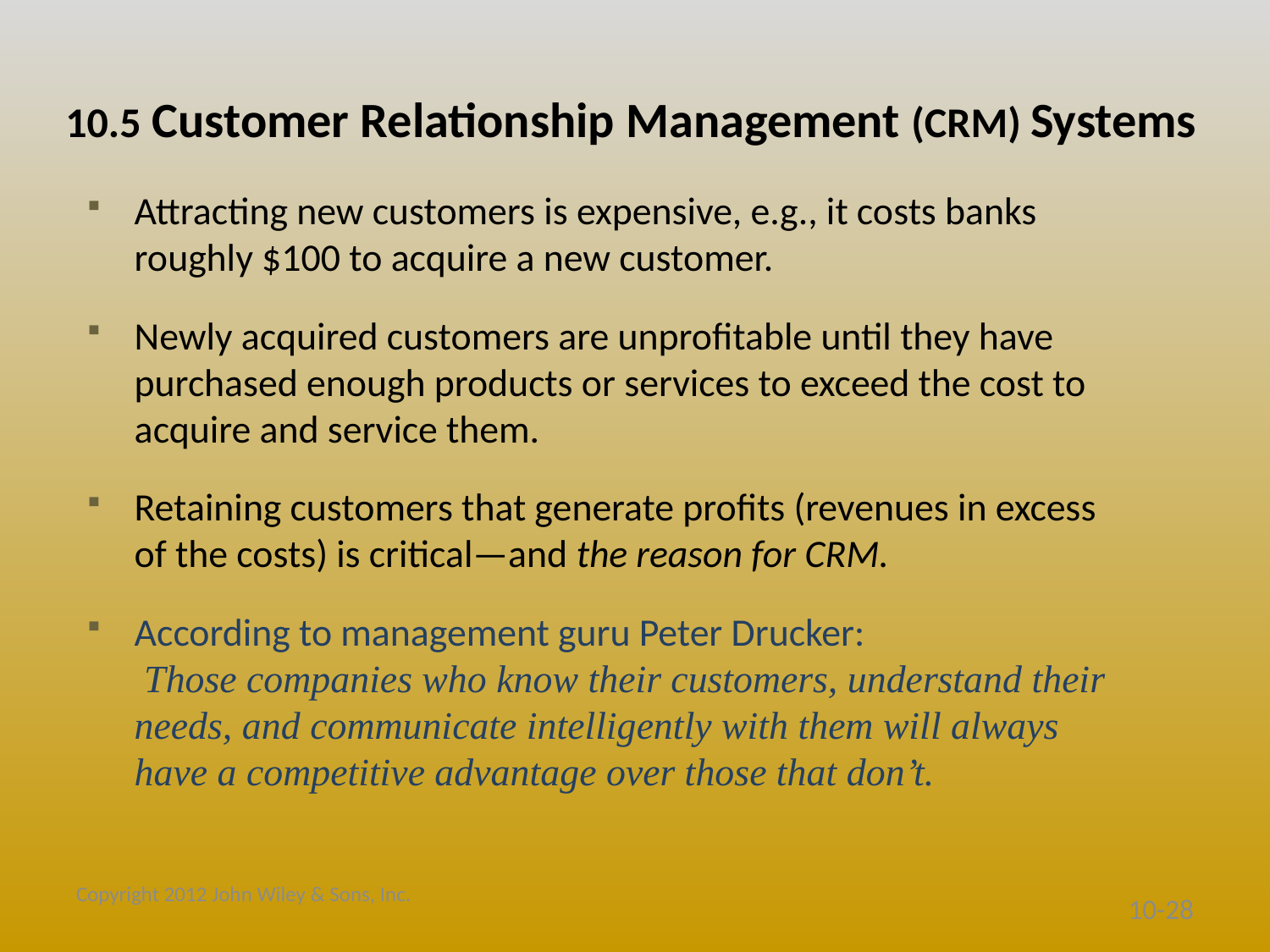

# 10.5 Customer Relationship Management (CRM) Systems
Attracting new customers is expensive, e.g., it costs banks roughly $100 to acquire a new customer.
Newly acquired customers are unprofitable until they have purchased enough products or services to exceed the cost to acquire and service them.
Retaining customers that generate profits (revenues in excess of the costs) is critical—and the reason for CRM.
According to management guru Peter Drucker:
 Those companies who know their customers, understand their needs, and communicate intelligently with them will always have a competitive advantage over those that don’t.
Copyright 2012 John Wiley & Sons, Inc.
10-28